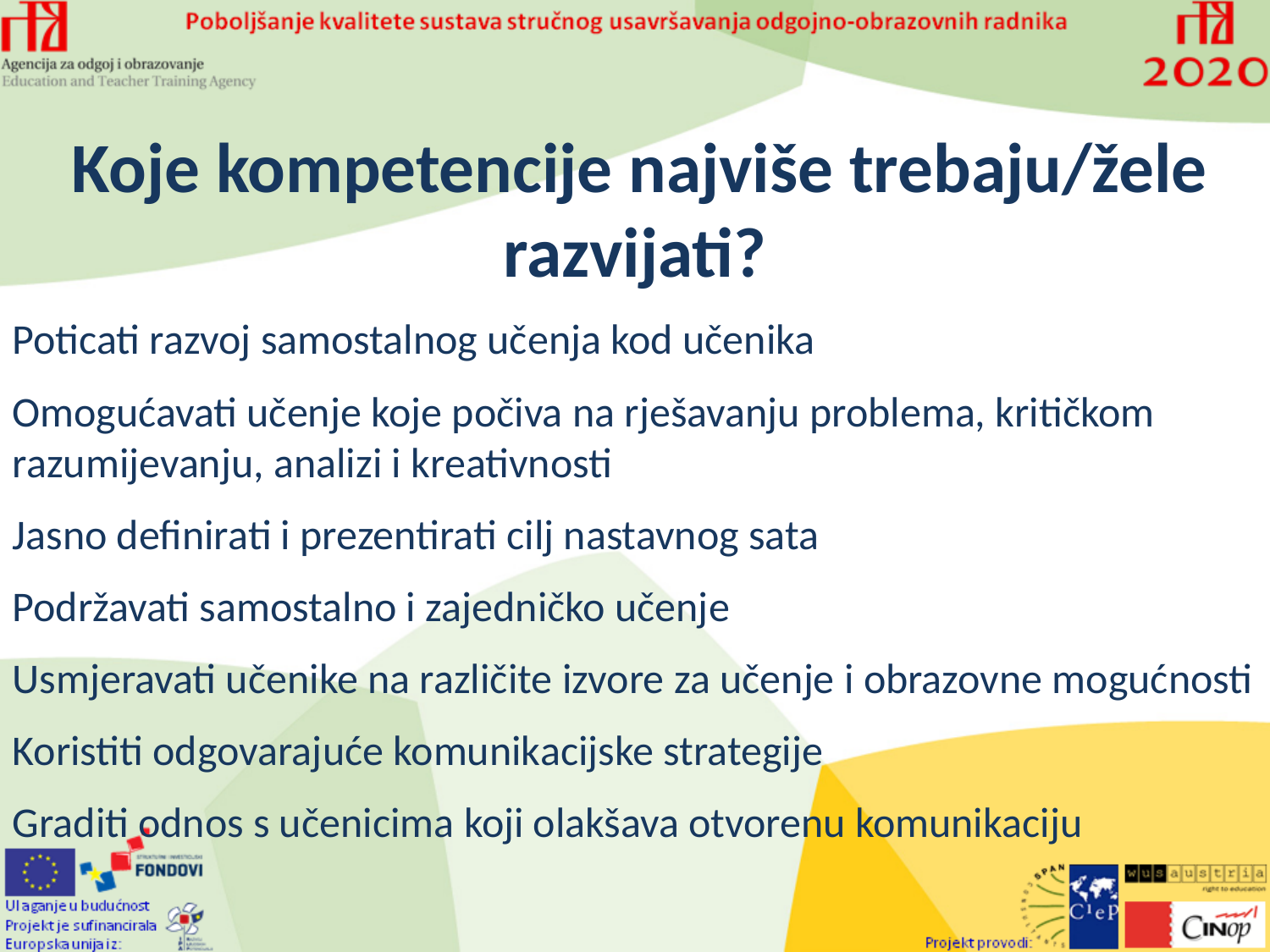

Koje kompetencije najviše trebaju/žele razvijati?
Poticati razvoj samostalnog učenja kod učenika
Omogućavati učenje koje počiva na rješavanju problema, kritičkom razumijevanju, analizi i kreativnosti
Jasno definirati i prezentirati cilj nastavnog sata
Podržavati samostalno i zajedničko učenje
Usmjeravati učenike na različite izvore za učenje i obrazovne mogućnosti
Koristiti odgovarajuće komunikacijske strategije
Graditi odnos s učenicima koji olakšava otvorenu komunikaciju